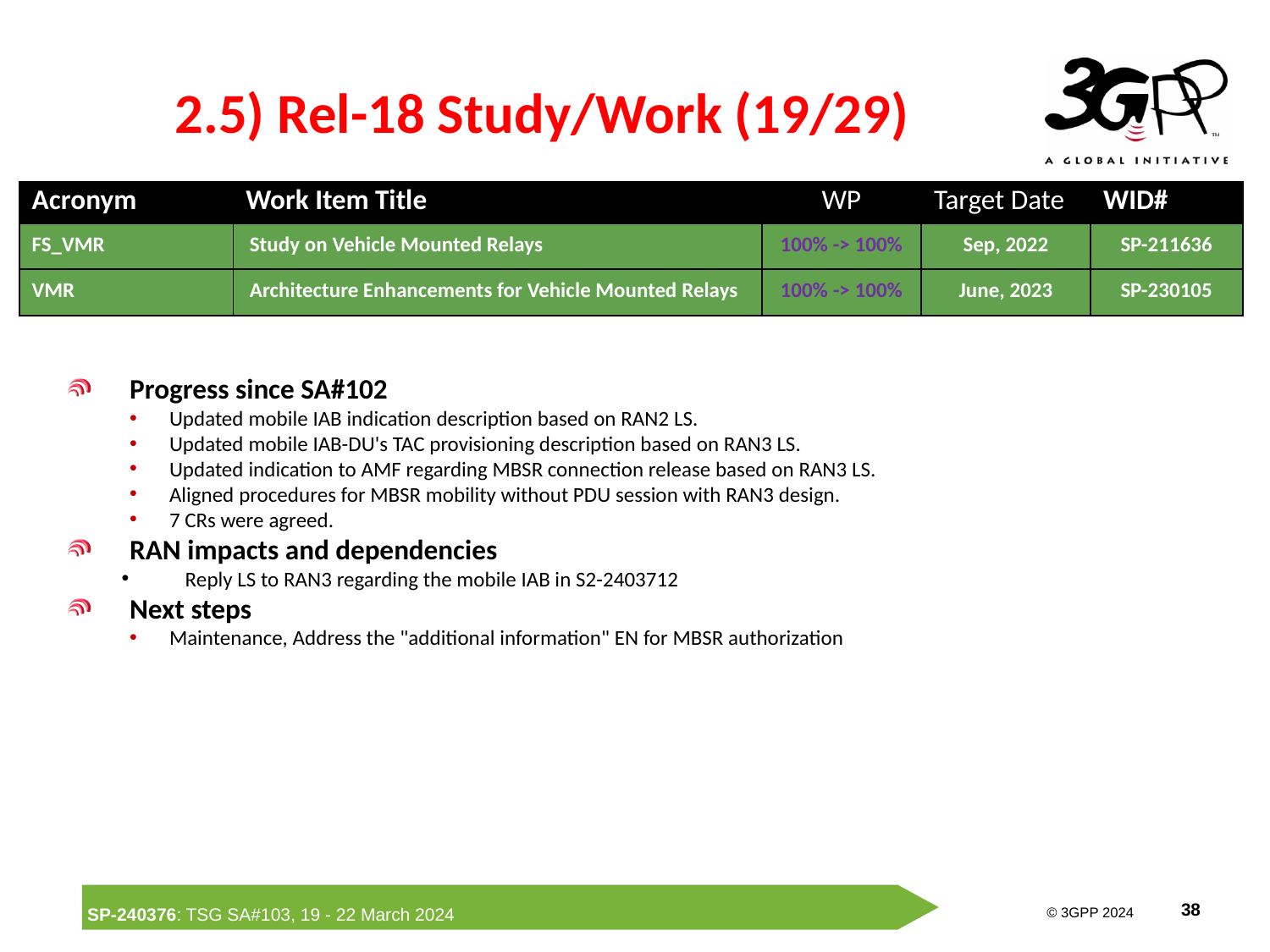

# 2.5) Rel-18 Study/Work (19/29)
| Acronym | Work Item Title | WP | Target Date | WID# |
| --- | --- | --- | --- | --- |
| FS\_VMR | Study on Vehicle Mounted Relays | 100% -> 100% | Sep, 2022 | SP-211636 |
| VMR | Architecture Enhancements for Vehicle Mounted Relays | 100% -> 100% | June, 2023 | SP-230105 |
Progress since SA#102
Updated mobile IAB indication description based on RAN2 LS.
Updated mobile IAB-DU's TAC provisioning description based on RAN3 LS.
Updated indication to AMF regarding MBSR connection release based on RAN3 LS.
Aligned procedures for MBSR mobility without PDU session with RAN3 design.
7 CRs were agreed.
RAN impacts and dependencies
Reply LS to RAN3 regarding the mobile IAB in S2-2403712
Next steps
Maintenance, Address the "additional information" EN for MBSR authorization